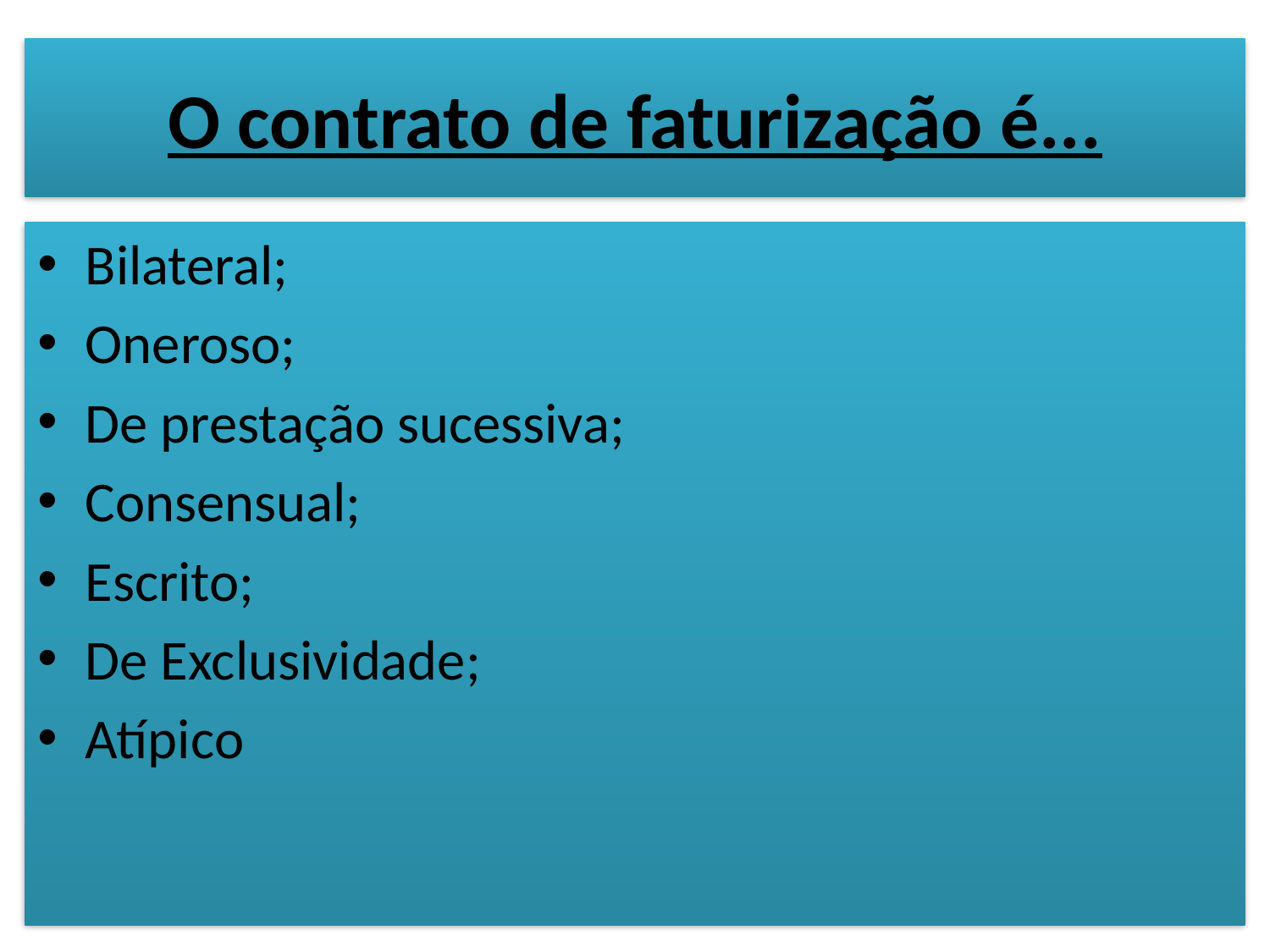

# O contrato de faturização é...
Bilateral;
Oneroso;
De prestação sucessiva;
Consensual;
Escrito;
De Exclusividade;
Atípico